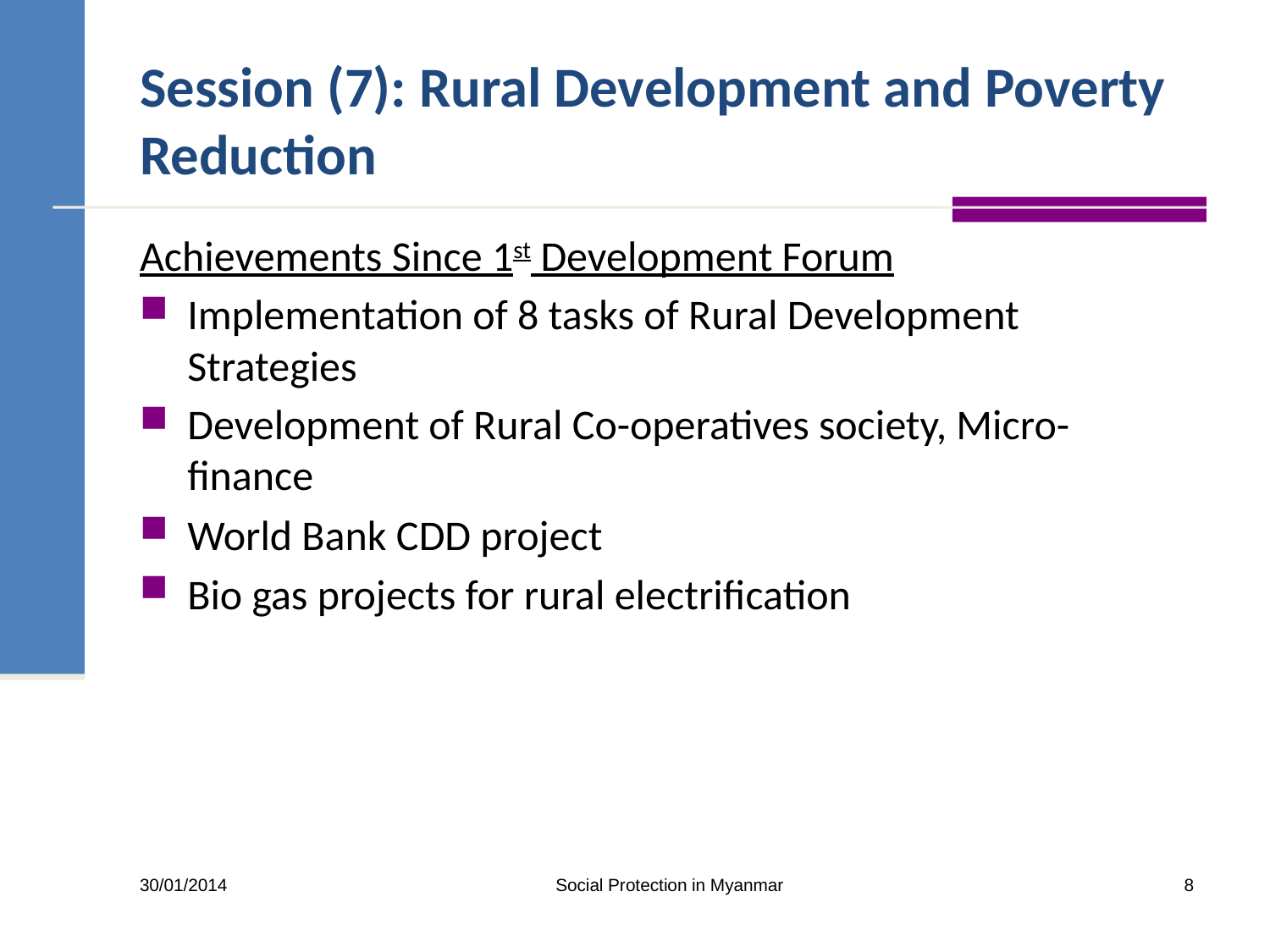

# Session (7): Rural Development and Poverty Reduction
Achievements Since 1st Development Forum
Implementation of 8 tasks of Rural Development Strategies
Development of Rural Co-operatives society, Micro-finance
World Bank CDD project
Bio gas projects for rural electrification

Social Protection in Myanmar
8
30/01/2014